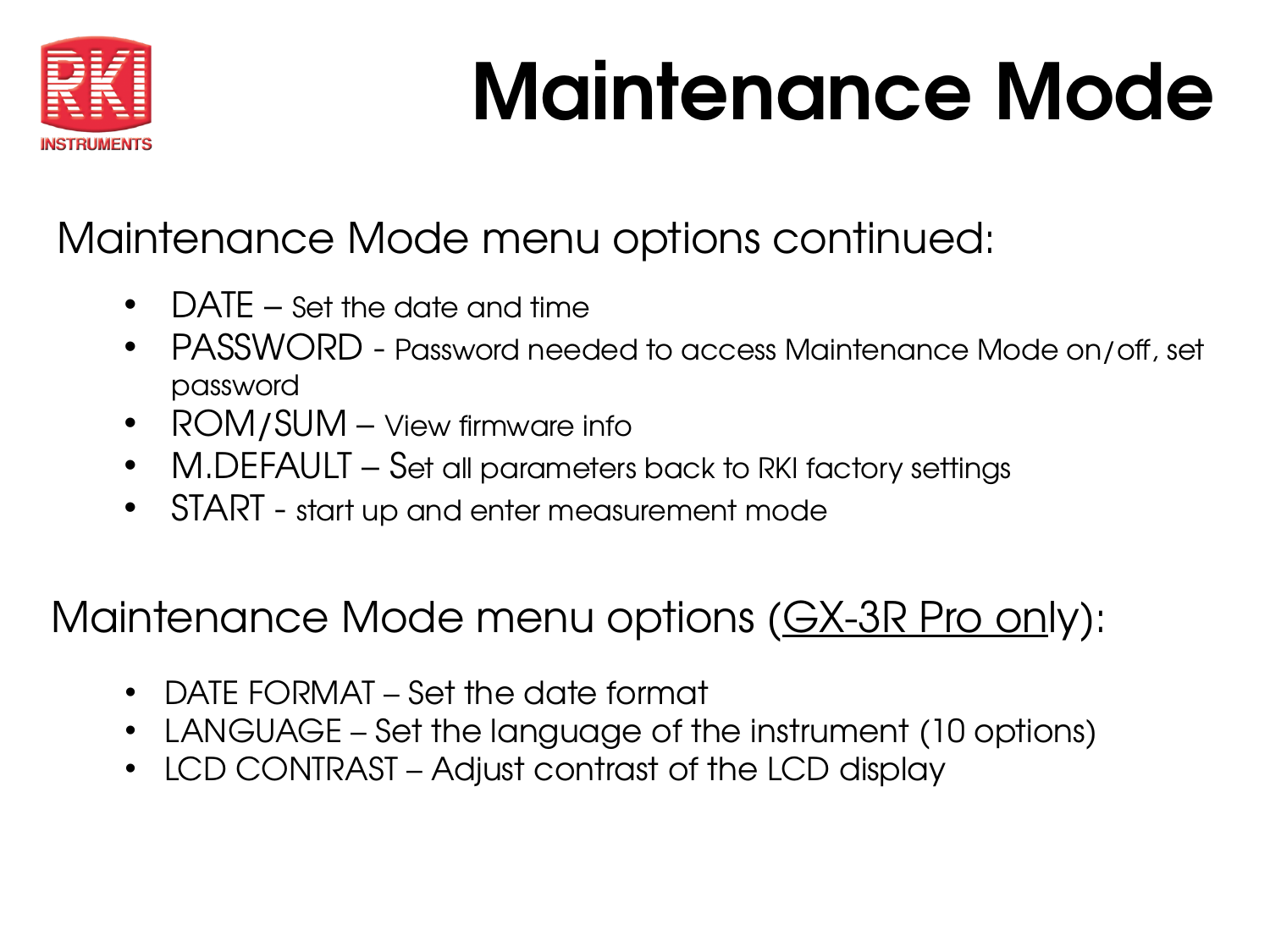

# Maintenance Mode
Maintenance Mode menu options continued:

DATE – Set the date and time
PASSWORD - Password needed to access Maintenance Mode on/off, set password
ROM/SUM – View firmware info
M.DEFAULT – Set all parameters back to RKI factory settings
START - start up and enter measurement mode

Maintenance Mode menu options (GX-3R Pro only):
DATE FORMAT – Set the date format
LANGUAGE – Set the language of the instrument (10 options)
LCD CONTRAST – Adjust contrast of the LCD display